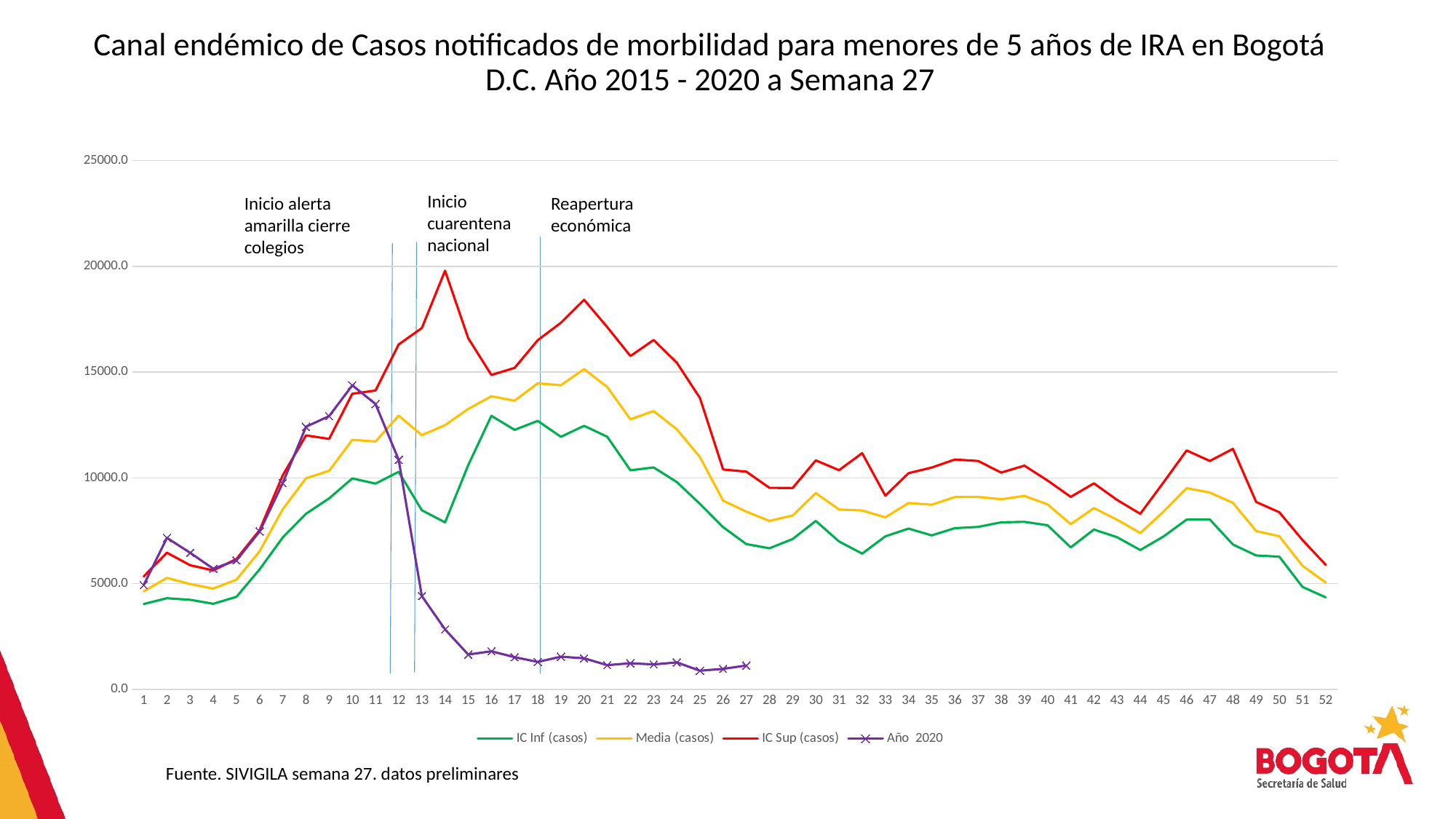

# Canal endémico de Casos notificados de morbilidad para menores de 5 años de IRA en Bogotá D.C. Año 2015 - 2020 a Semana 27

### Chart

| Category | IC Inf (casos) | Media (casos) | IC Sup (casos) | Año  2020 |
|---|---|---|---|---|
| 1 | 4039.6525210860896 | 4639.176938080269 | 5343.733149105487 | 4935.0 |
| 2 | 4312.767099555648 | 5272.197011765943 | 6463.102444594103 | 7165.0 |
| 3 | 4238.008897205304 | 4981.7121659310005 | 5872.695711101879 | 6462.0 |
| 4 | 4050.6901108076872 | 4767.146356275828 | 5627.13526500442 | 5706.0 |
| 5 | 4379.399991633698 | 5190.509834699201 | 6168.876376553794 | 6102.0 |
| 6 | 5677.074110234207 | 6531.83231742896 | 7531.386405311102 | 7464.0 |
| 7 | 7185.813030739505 | 8522.526010105146 | 10124.932382468409 | 9757.0 |
| 8 | 8304.711547480549 | 9979.49242820109 | 12009.474019683921 | 12418.0 |
| 9 | 9032.154646865438 | 10335.324562669475 | 11842.441503879027 | 12920.0 |
| 10 | 9973.516945648897 | 11799.452150635536 | 13976.627402691207 | 14377.0 |
| 11 | 9729.835854721086 | 11718.33092148097 | 14130.740015723708 | 13493.0 |
| 12 | 10284.360630741121 | 12942.5465372271 | 16306.791947525986 | 10853.0 |
| 13 | 8468.812630551842 | 12019.600283577372 | 17082.769501578947 | 4415.0 |
| 14 | 7897.041671684022 | 12492.813289476288 | 19791.746454412376 | 2840.0 |
| 15 | 10597.626857555237 | 13257.38912071258 | 16603.484958396286 | 1653.0 |
| 16 | 12933.068387724645 | 13858.249293562809 | 14863.653942790912 | 1806.0 |
| 17 | 12271.131616130693 | 13649.576021455625 | 15197.95035152208 | 1527.0 |
| 18 | 12693.885163099216 | 14468.891291718606 | 16507.901210709006 | 1303.0 |
| 19 | 11942.219750721551 | 14379.02357957915 | 17330.567383448313 | 1549.0 |
| 20 | 12460.877990854915 | 15141.310345908661 | 18416.13476737106 | 1473.0 |
| 21 | 11943.524637371882 | 14294.021025947706 | 17124.41321938196 | 1150.0 |
| 22 | 10356.964306771493 | 12767.490645511318 | 15757.347333698506 | 1241.0 |
| 23 | 10494.475386369517 | 13158.358201282183 | 16517.305280497505 | 1184.0 |
| 24 | 9803.620688526995 | 12297.516447388596 | 15444.711830233678 | 1280.0 |
| 25 | 8769.006222884975 | 10983.111096735132 | 13775.099521614151 | 886.0 |
| 26 | 7669.843382565497 | 8922.657791705073 | 10396.54115677021 | 974.0 |
| 27 | 6870.894188604717 | 8402.905684261294 | 10294.547577240146 | 1132.0 |
| 28 | 6672.194496776797 | 7966.38635762914 | 9528.861716658868 | None |
| 29 | 7108.759111999476 | 8219.66528058588 | 9520.421244053214 | None |
| 30 | 7964.815596957612 | 9279.299638511351 | 10827.19600631495 | None |
| 31 | 6995.923740976321 | 8507.380359643652 | 10363.231607252517 | None |
| 32 | 6418.923853409344 | 8458.611500621204 | 11167.109071489902 | None |
| 33 | 7235.518211641645 | 8133.353196714846 | 9157.998714199552 | None |
| 34 | 7603.795772348293 | 8809.312522271832 | 10222.257315753446 | None |
| 35 | 7282.5880028731835 | 8731.97291310042 | 10487.200747336437 | None |
| 36 | 7622.7472608416365 | 9093.449676662533 | 10865.124189773727 | None |
| 37 | 7682.134709204485 | 9100.601362392592 | 10797.978666451712 | None |
| 38 | 7898.7106649231055 | 8990.996599204218 | 10250.100639441618 | None |
| 39 | 7922.820727013551 | 9147.503630299334 | 10577.691864156383 | None |
| 40 | 7759.548377021982 | 8746.810026903157 | 9875.163857356227 | None |
| 41 | 6715.186381342989 | 7810.659169474975 | 9101.268754334744 | None |
| 42 | 7557.88336337913 | 8572.895838675753 | 9739.889138952667 | None |
| 43 | 7195.601179435113 | 8020.703966381408 | 8955.575574598883 | None |
| 44 | 6589.338598090381 | 7389.326348955666 | 8301.770999538168 | None |
| 45 | 7227.00645987569 | 8400.746054925901 | 9781.520245259566 | None |
| 46 | 8027.152622565045 | 9515.000566540863 | 11295.639954003134 | None |
| 47 | 8033.843329842137 | 9307.33658650477 | 10799.000763644734 | None |
| 48 | 6850.253191860328 | 8818.35231272352 | 11371.706461204674 | None |
| 49 | 6334.093872877334 | 7484.177247452659 | 8860.002395250636 | None |
| 50 | 6276.152496276644 | 7242.682468633179 | 8374.246975721982 | None |
| 51 | 4845.707190109548 | 5842.981285013209 | 7063.081302051629 | None |
| 52 | 4354.967406665635 | 5058.269126116795 | 5891.549005773673 | None |
Inicio cuarentena nacional
Inicio alerta amarilla cierre colegios
Reapertura económica
Fuente. SIVIGILA semana 27. datos preliminares